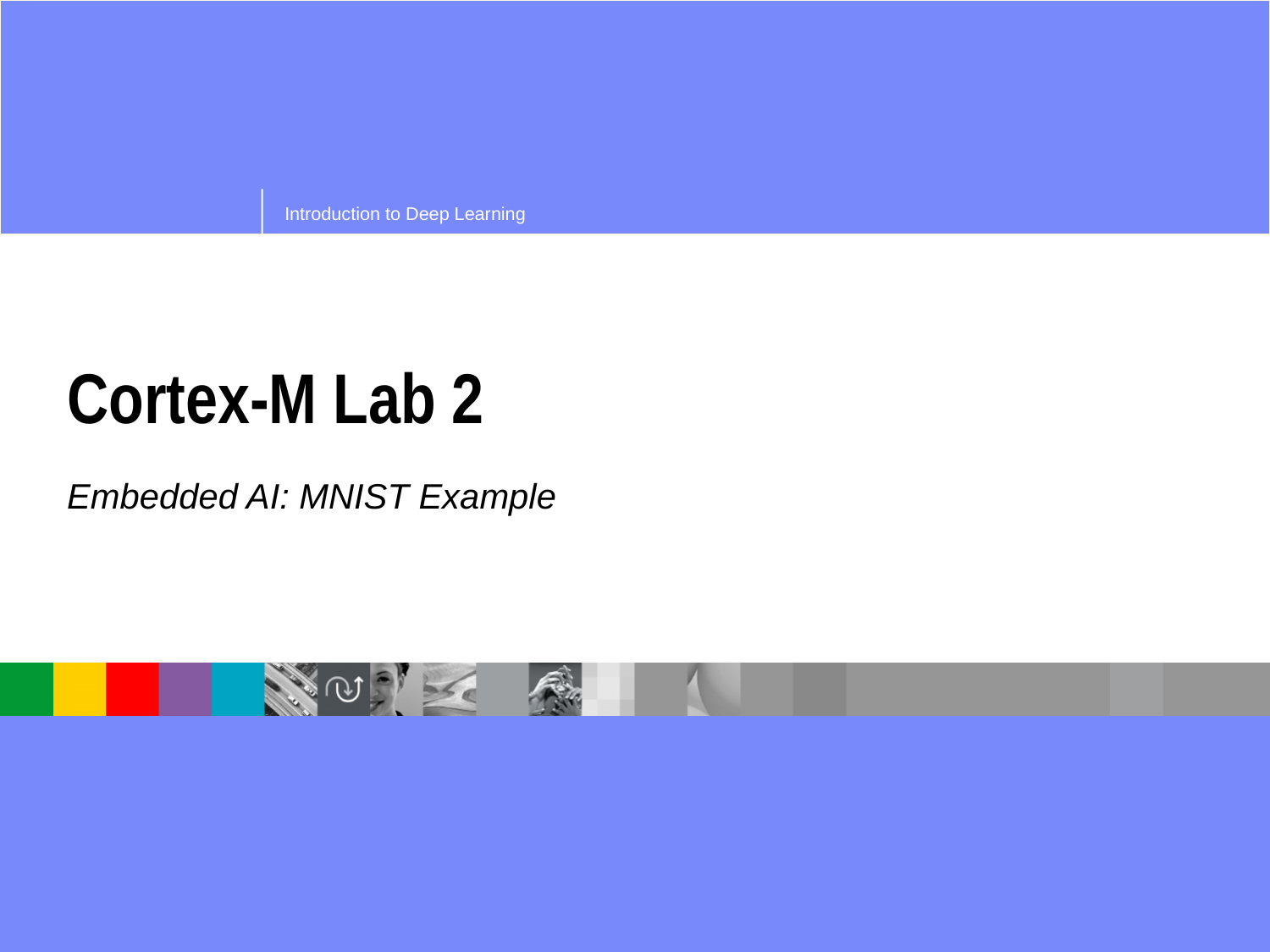

# Cortex-M Lab 2
Embedded AI: MNIST Example